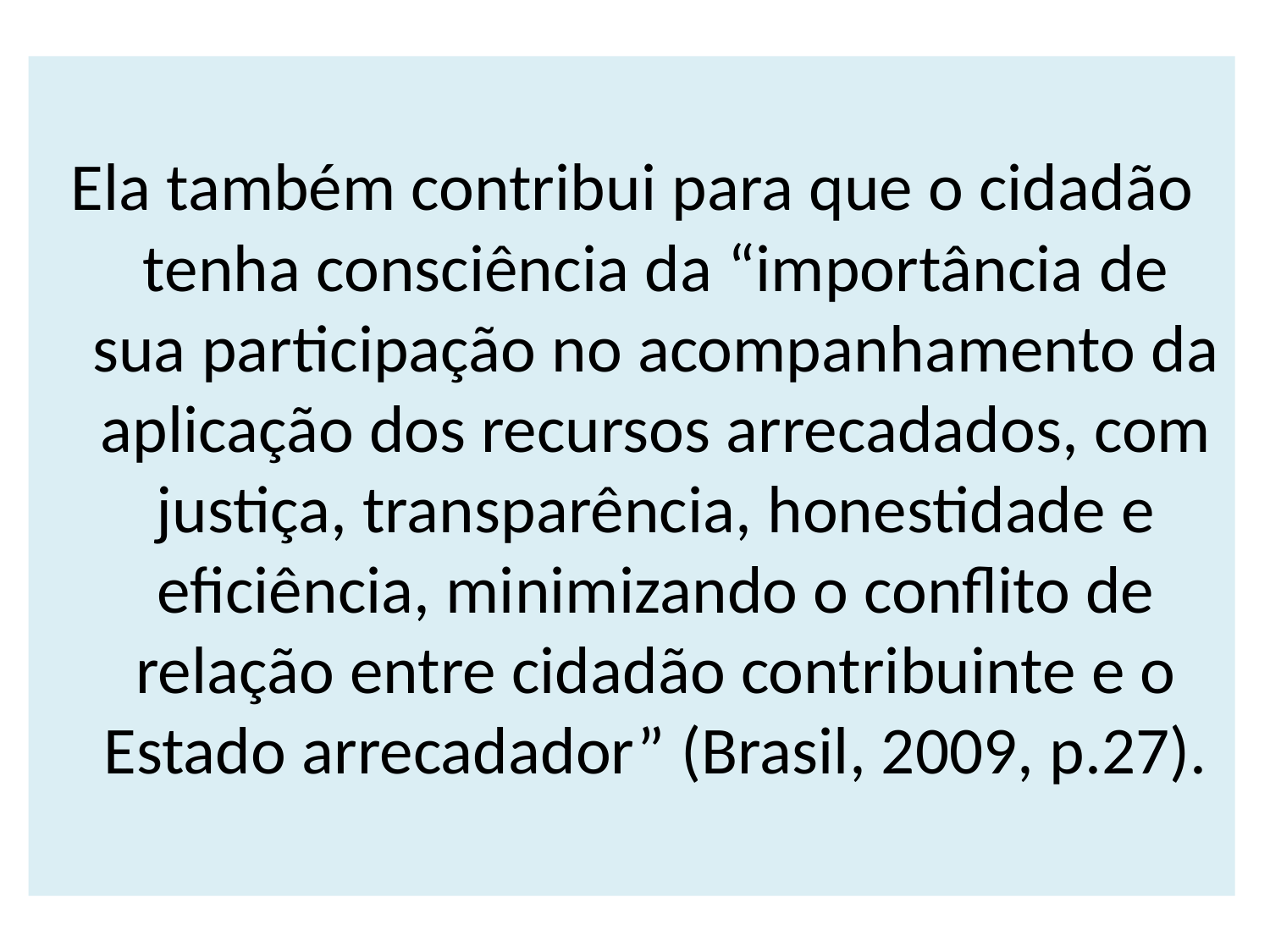

Ela também contribui para que o cidadão tenha consciência da “importância de sua participação no acompanhamento da aplicação dos recursos arrecadados, com justiça, transparência, honestidade e eficiência, minimizando o conflito de relação entre cidadão contribuinte e o Estado arrecadador” (Brasil, 2009, p.27).